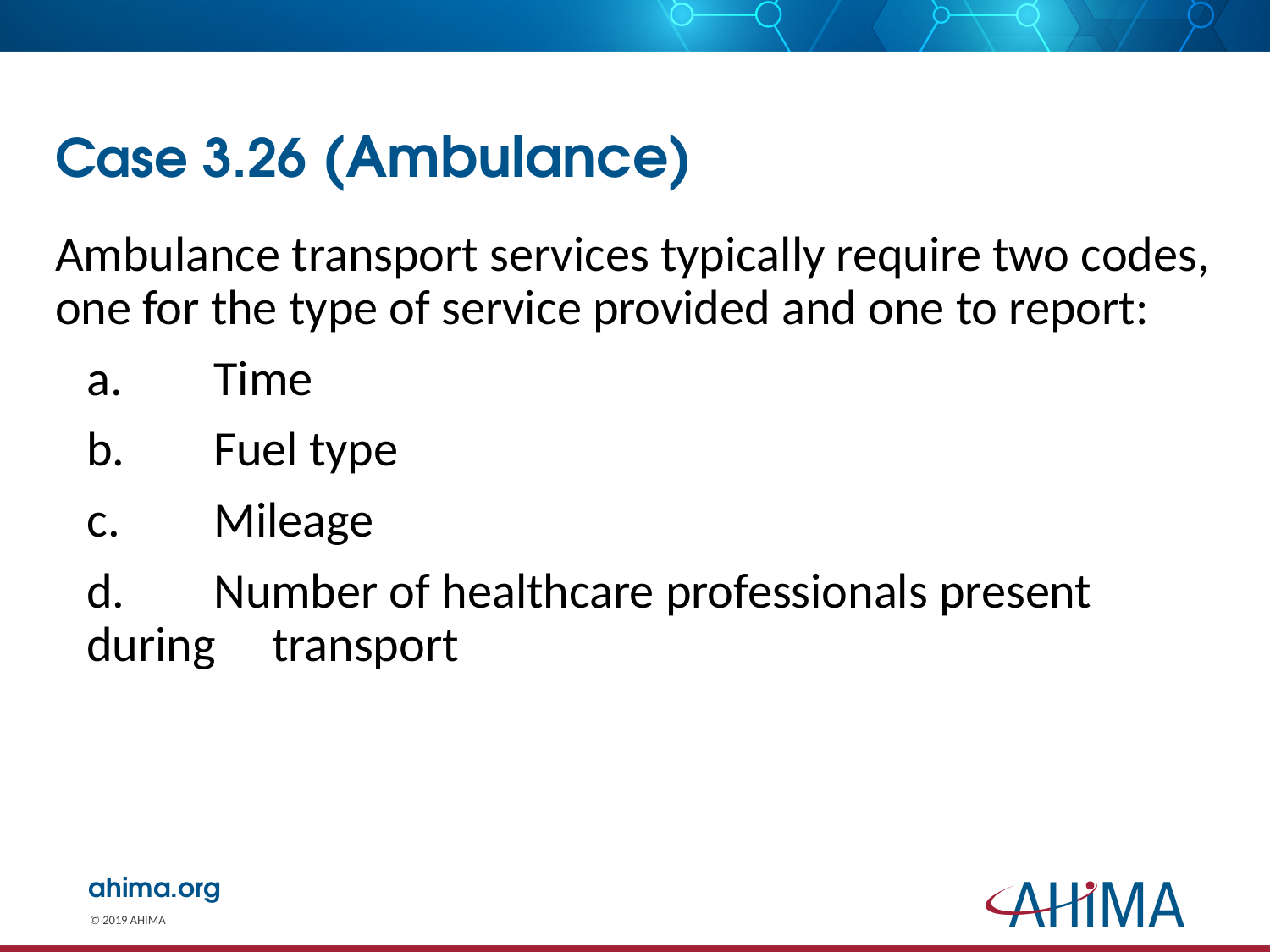

# Case 3.26 (Ambulance)
Ambulance transport services typically require two codes, one for the type of service provided and one to report:
	a.	Time
b.	Fuel type
	c.	Mileage
	d.	Number of healthcare professionals present during     transport